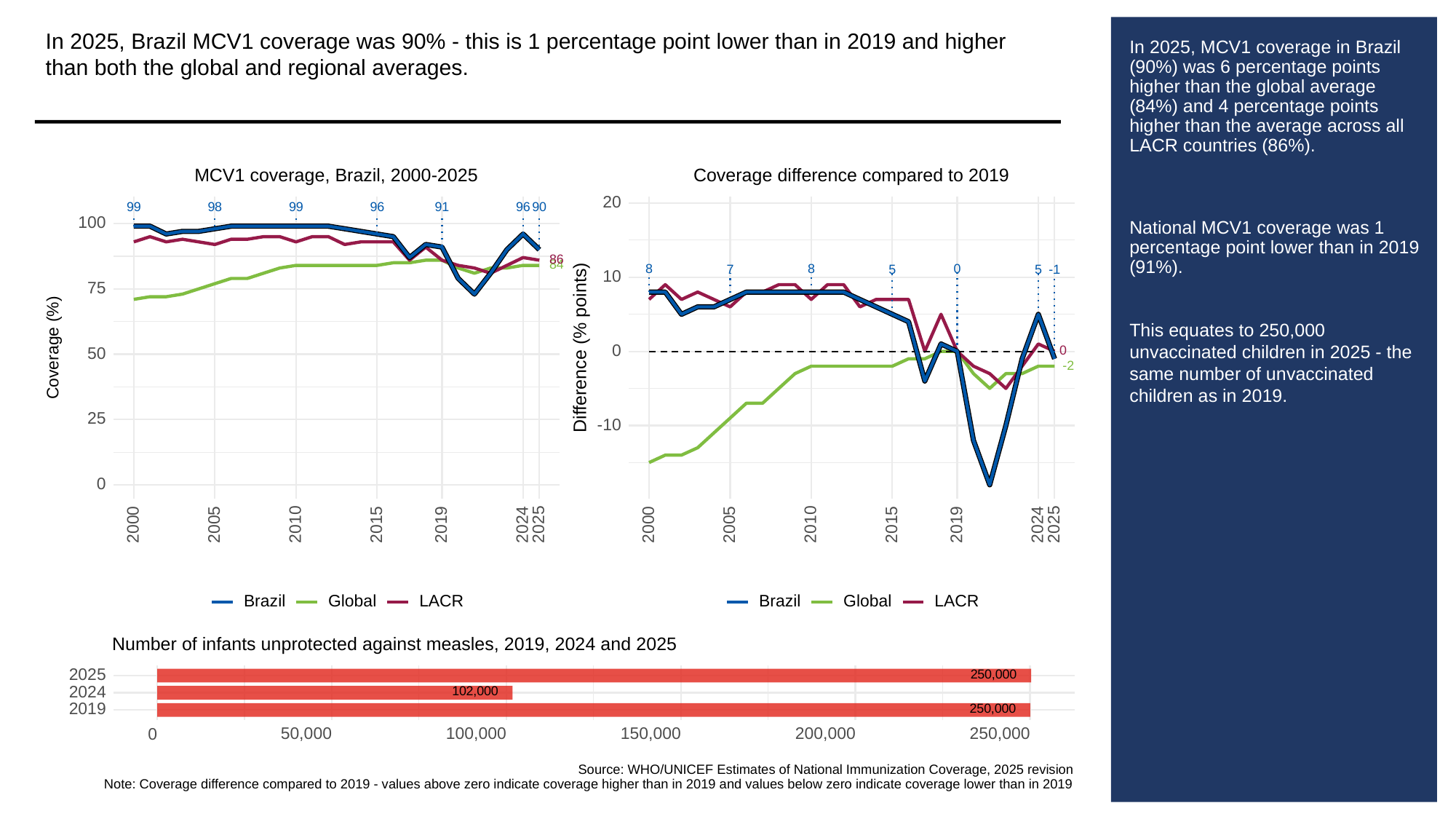

In 2025, Brazil MCV1 coverage was 90% - this is 1 percentage point lower than in 2019 and higher than both the global and regional averages.
# In 2025, MCV1 coverage in Brazil (90%) was 6 percentage points higher than the global average (84%) and 4 percentage points higher than the average across all LACR countries (86%).

National MCV1 coverage was 1 percentage point lower than in 2019 (91%).

This equates to 250,000 unvaccinated children in 2025 - the same number of unvaccinated children as in 2019.

MCV1 coverage, Brazil, 2000-2025
Coverage difference compared to 2019

20
99
98
99
96
91
96
90

100

86

84
8
8
0
-1
5
5
7
10

75

Difference (% points)
Coverage (%)
0
0
50

-2

25
-10

0

2000
2005
2010
2015
2019
2024
2025
2000
2005
2010
2015
2019
2024
2025
Global
LACR
Global
LACR
Brazil
Brazil

Number of infants unprotected against measles, 2019, 2024 and 2025

250,000
2025

102,000
2024

250,000
2019

50,000
100,000
150,000
200,000
250,000
0
Source: WHO/UNICEF Estimates of National Immunization Coverage, 2025 revision
Note: Coverage difference compared to 2019 - values above zero indicate coverage higher than in 2019 and values below zero indicate coverage lower than in 2019